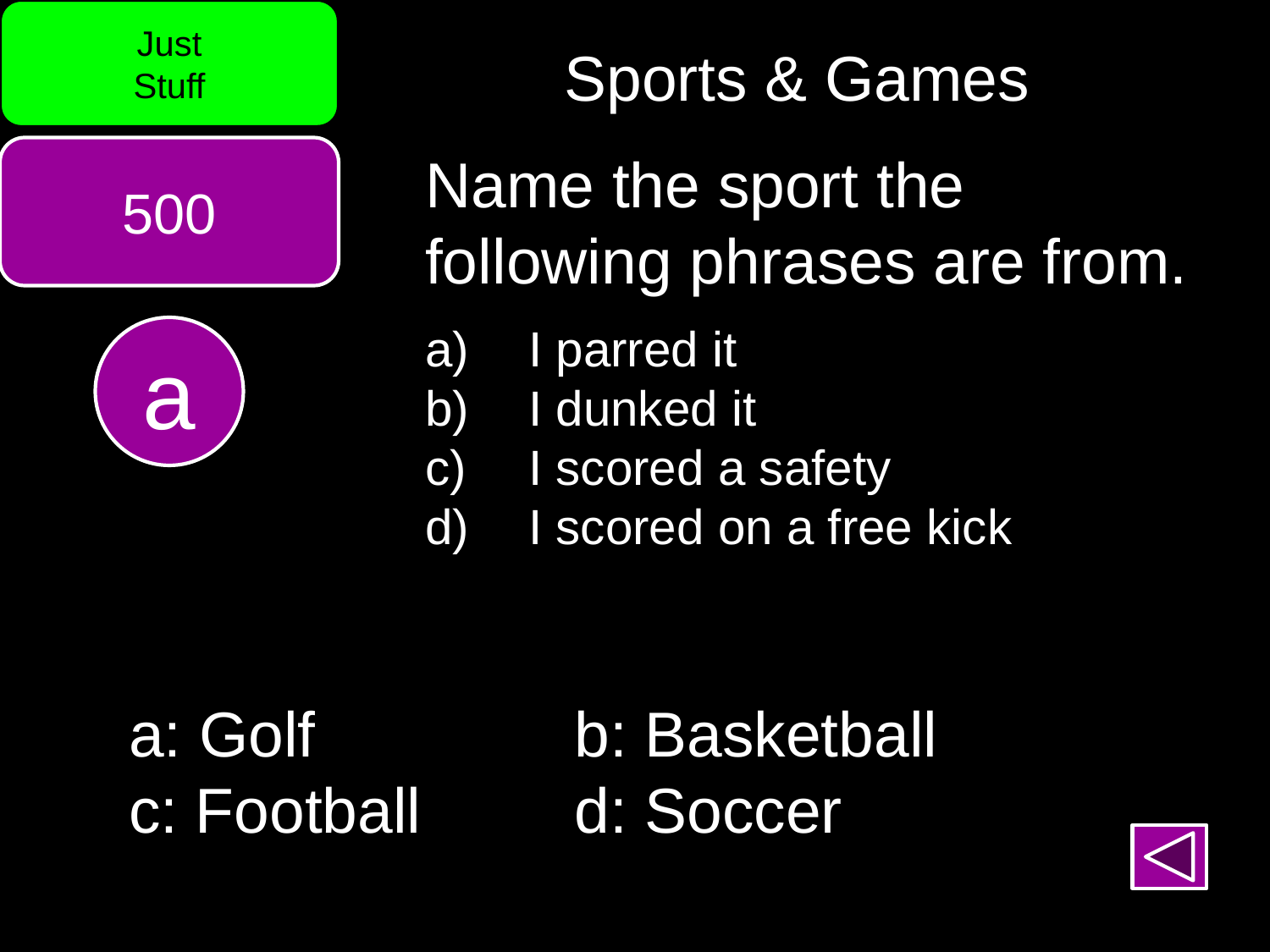

Just
Stuff
Sports & Games
500
Name the sport the following phrases are from.

I parred it
I dunked it
I scored a safety
I scored on a free kick
a
a: Golf     	b: Basketball
c: Football	d: Soccer